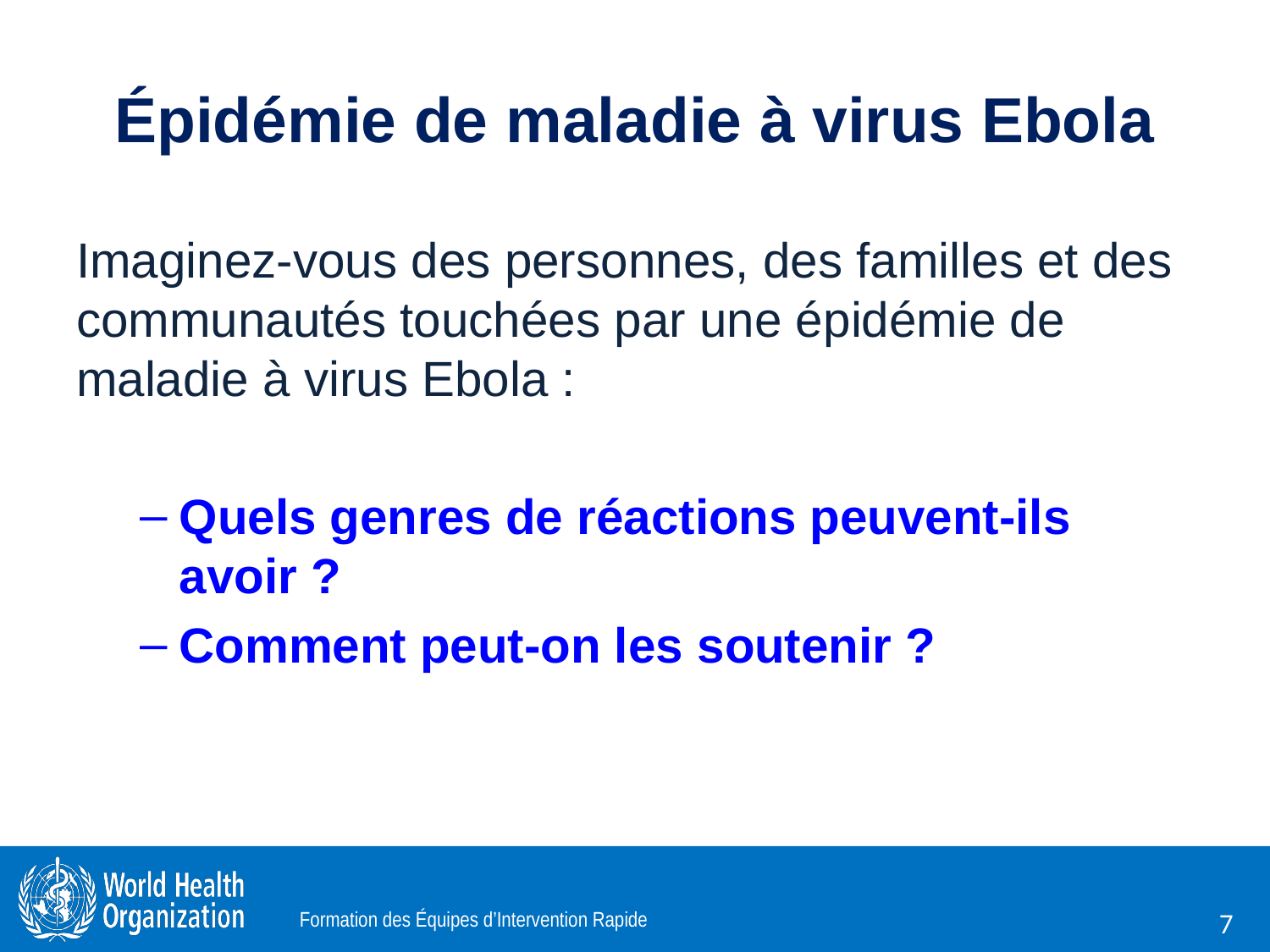

# Épidémie de maladie à virus Ebola
Imaginez-vous des personnes, des familles et des communautés touchées par une épidémie de maladie à virus Ebola :

Quels genres de réactions peuvent-ils avoir ?
Comment peut-on les soutenir ?